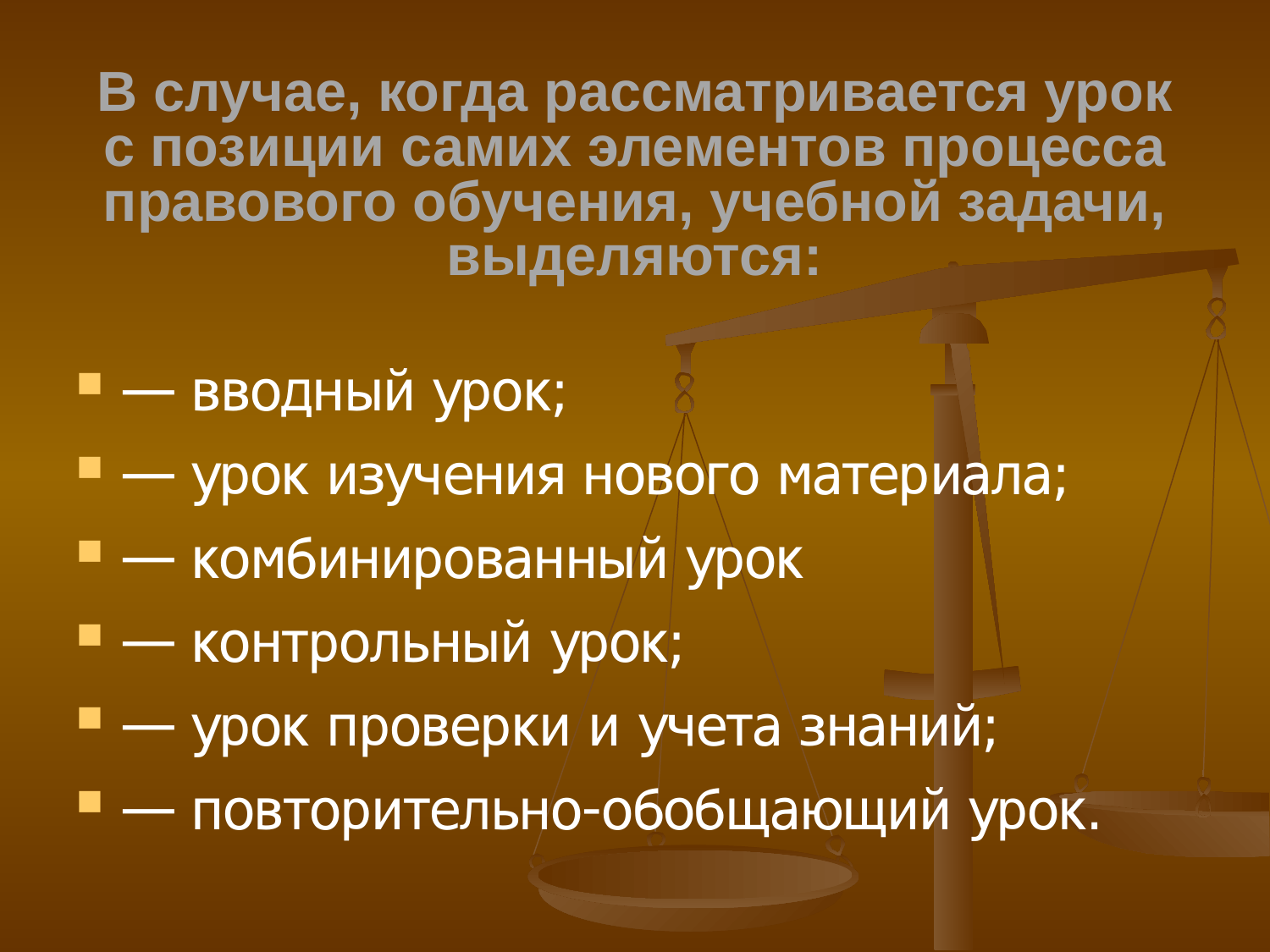

# В случае, когда рассматривается урок с позиции самих элементов процесса правового обучения, учебной задачи, выделяются:
— вводный урок;
— урок изучения нового материала;
— комбинированный урок
— контрольный урок;
— урок проверки и учета знаний;
— повторительно-обобщающий урок.